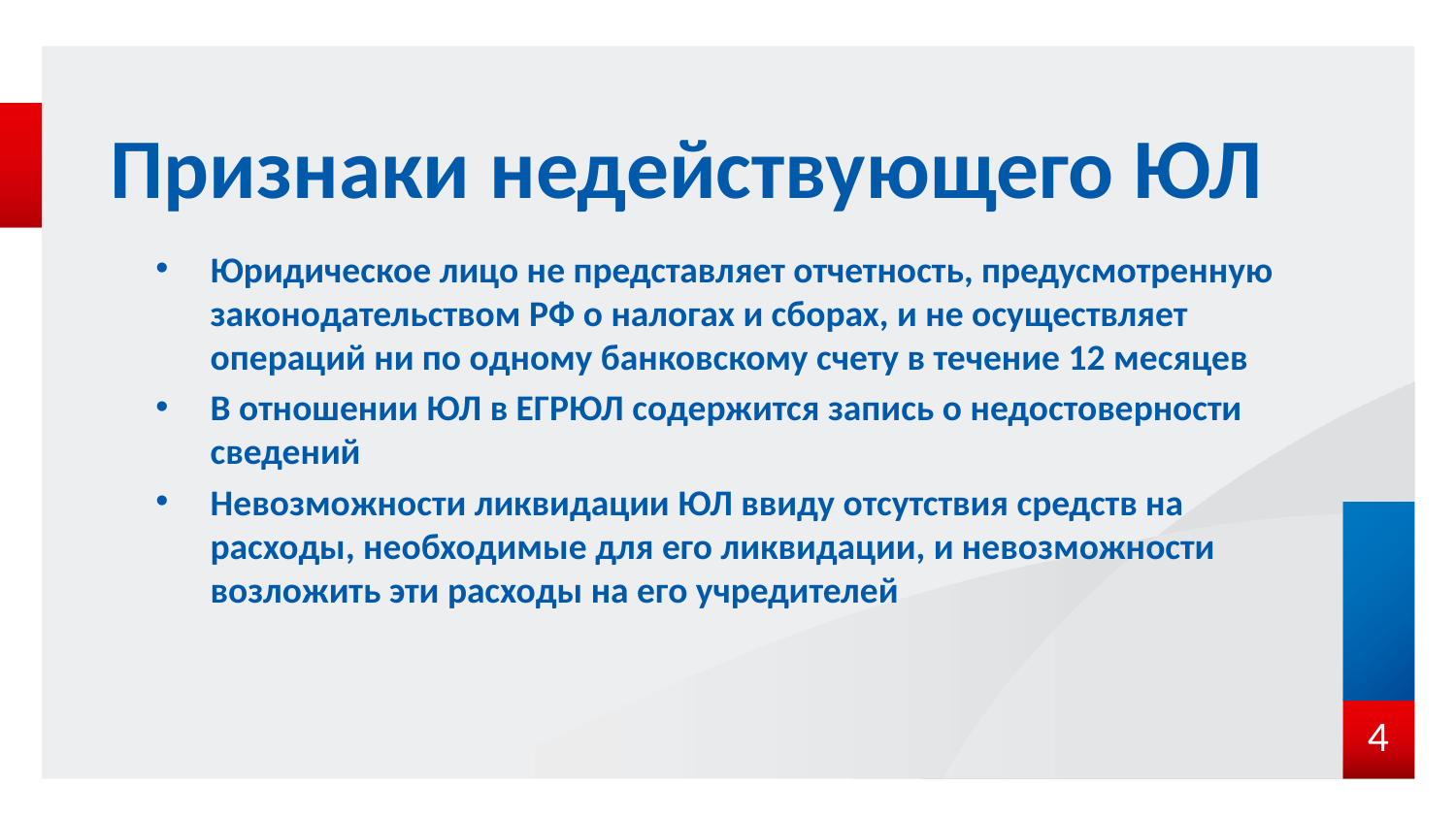

# Признаки недействующего ЮЛ
Юридическое лицо не представляет отчетность, предусмотренную законодательством РФ о налогах и сборах, и не осуществляет операций ни по одному банковскому счету в течение 12 месяцев
В отношении ЮЛ в ЕГРЮЛ содержится запись о недостоверности сведений
Невозможности ликвидации ЮЛ ввиду отсутствия средств на расходы, необходимые для его ликвидации, и невозможности возложить эти расходы на его учредителей

4